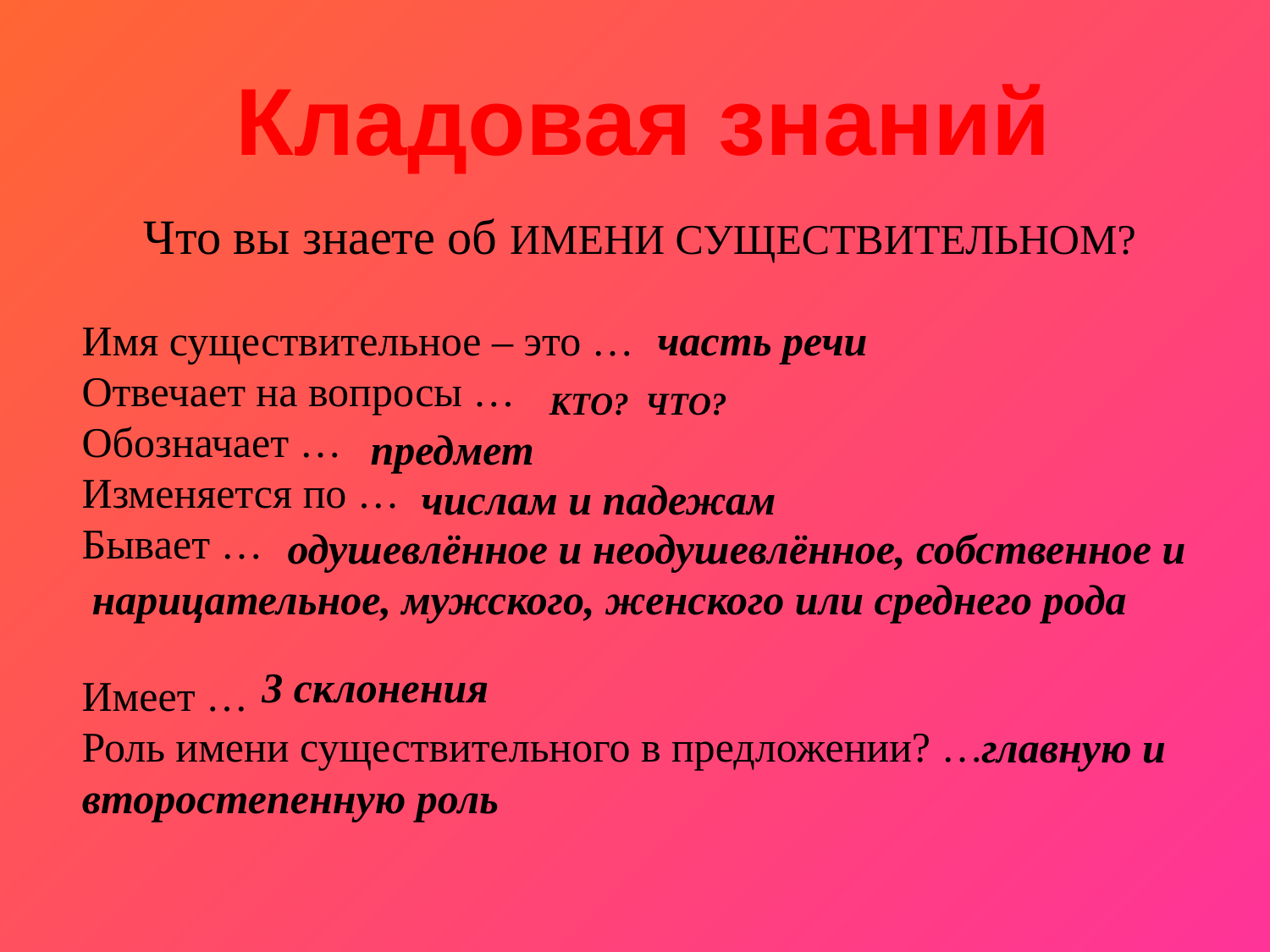

# Кладовая знаний
Что вы знаете об ИМЕНИ СУЩЕСТВИТЕЛЬНОМ?
Имя существительное – это …
Отвечает на вопросы …
Обозначает …
Изменяется по …
Бывает …

Имеет …
Роль имени существительного в предложении? …
часть речи
КТО?  ЧТО?
предмет
числам и падежам
                      одушевлённое и неодушевлённое, собственное и нарицательное, мужского, женского или среднего рода
3 склонения
                                                                                     главную и
второстепенную роль